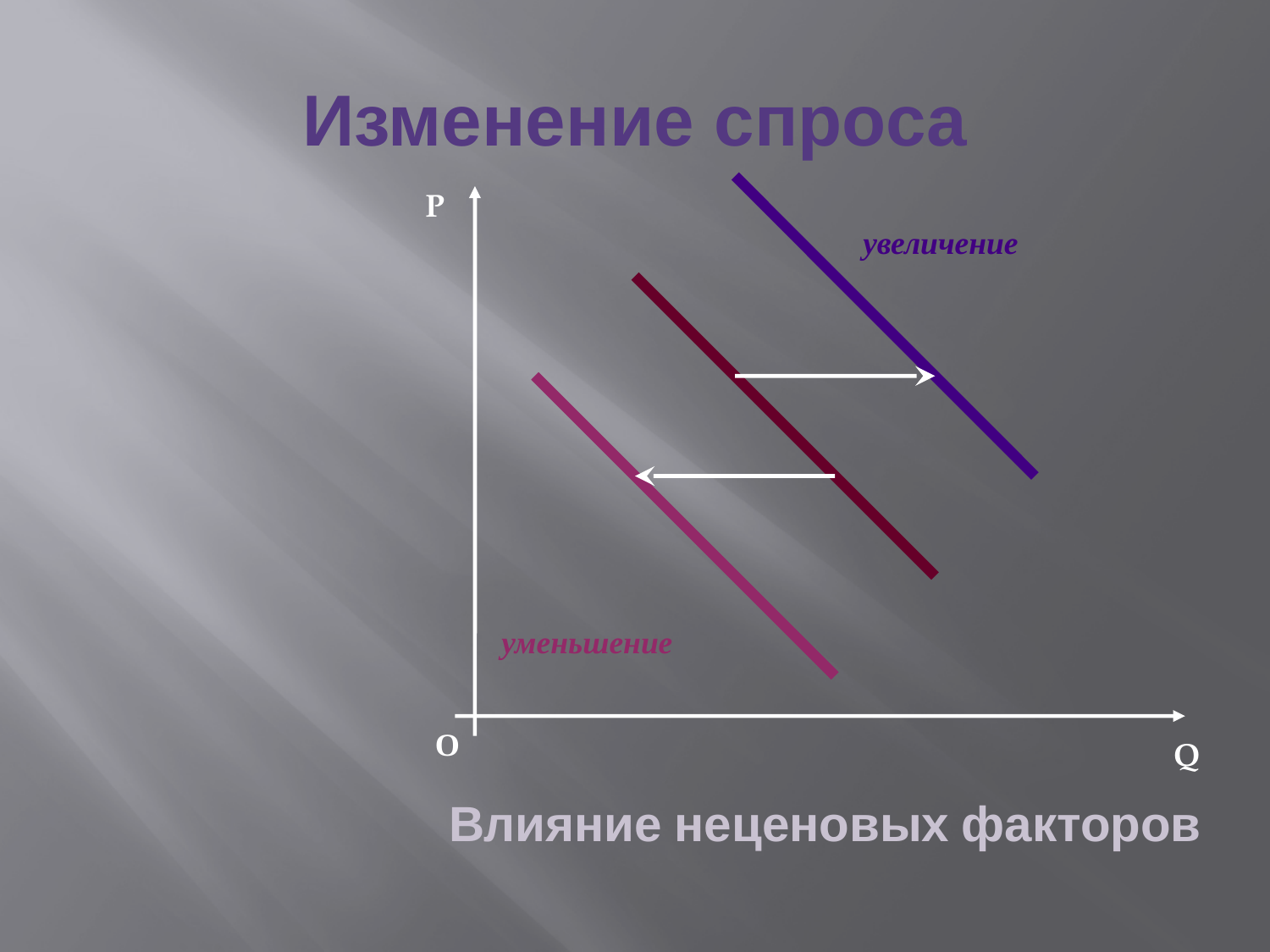

# Изменение спроса

P

увеличение

уменьшение

О
Q
Влияние неценовых факторов